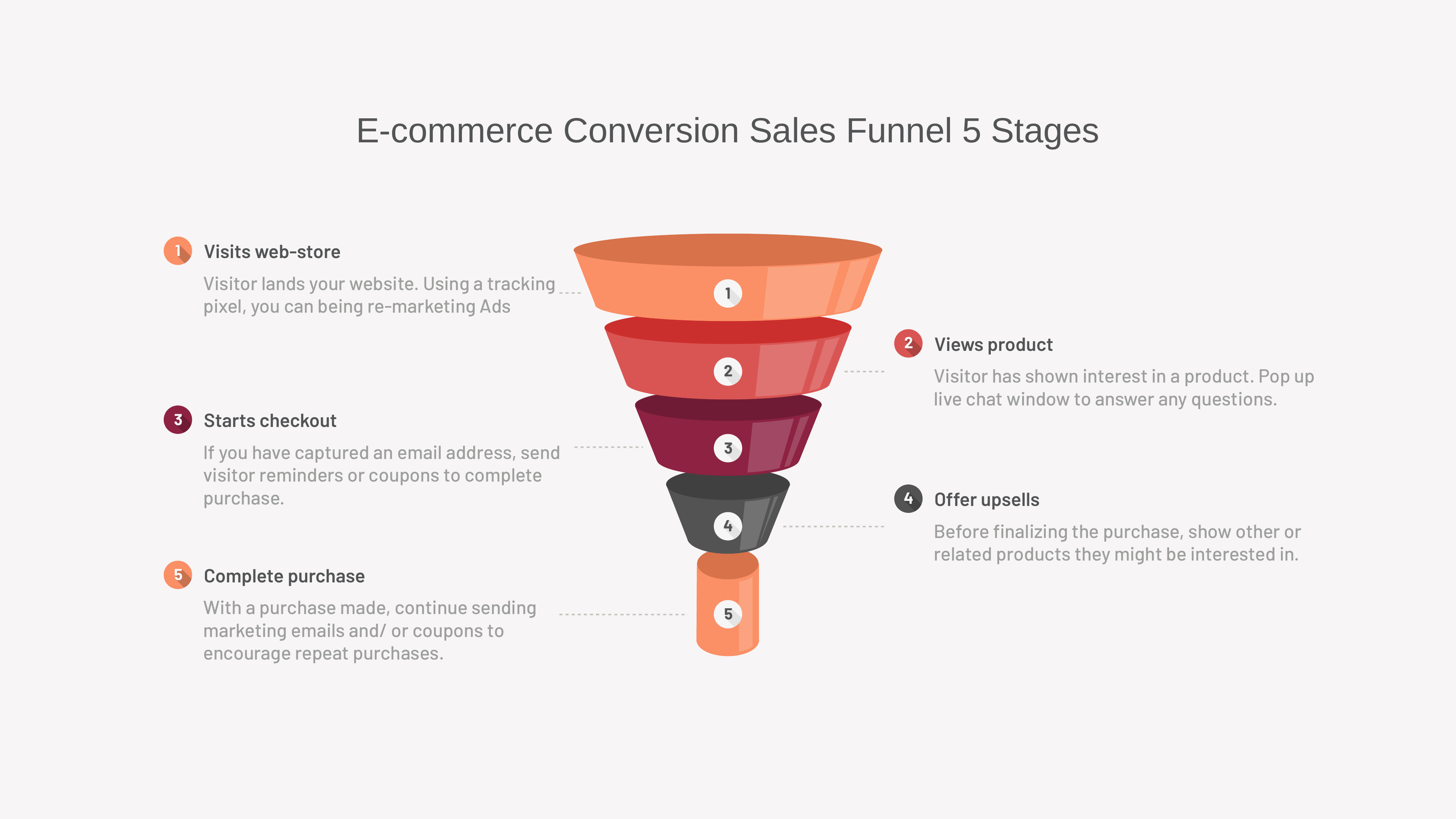

E-commerce Conversion Sales Funnel 5 Stages

Visits web-store

Visitor lands your website. Using a tracking pixel, you can being re-marketing Ads

Views product

Visitor has shown interest in a product. Pop up live chat window to answer any questions.

Starts checkout

If you have captured an email address, send visitor reminders or coupons to complete purchase.

Offer upsells

Before finalizing the purchase, show other or related products they might be interested in.

Complete purchase

With a purchase made, continue sending marketing emails and/ or coupons to encourage repeat purchases.